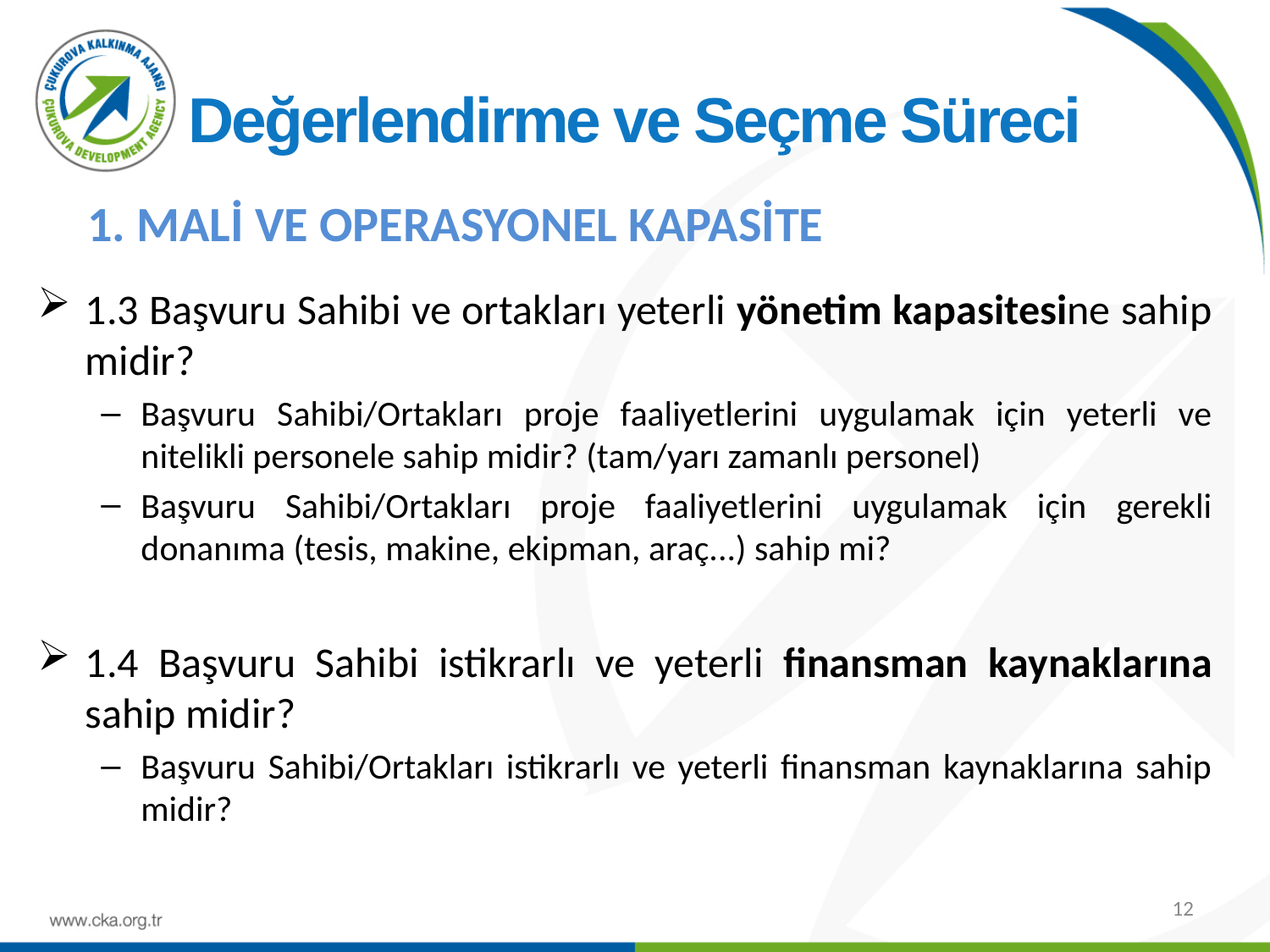

# Değerlendirme ve Seçme Süreci
1. MALİ VE OPERASYONEL KAPASİTE
1.3 Başvuru Sahibi ve ortakları yeterli yönetim kapasitesine sahip midir?
Başvuru Sahibi/Ortakları proje faaliyetlerini uygulamak için yeterli ve nitelikli personele sahip midir? (tam/yarı zamanlı personel)
Başvuru Sahibi/Ortakları proje faaliyetlerini uygulamak için gerekli donanıma (tesis, makine, ekipman, araç...) sahip mi?

1.4 Başvuru Sahibi istikrarlı ve yeterli finansman kaynaklarına sahip midir?
Başvuru Sahibi/Ortakları istikrarlı ve yeterli finansman kaynaklarına sahip midir?

12